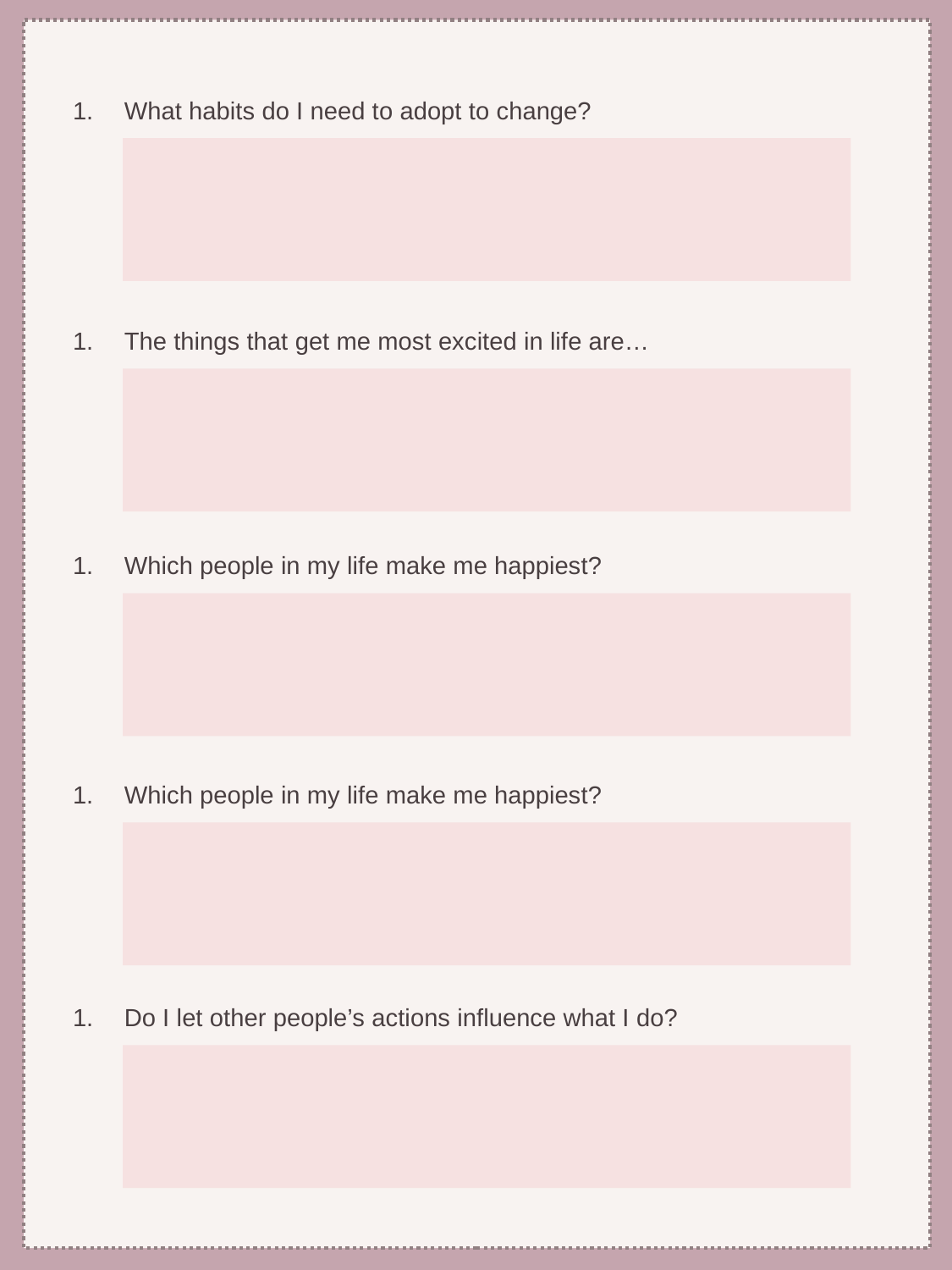

1.
What habits do I need to adopt to change?

1.
The things that get me most excited in life are…

1.
Which people in my life make me happiest?

1.
Which people in my life make me happiest?

1.
Do I let other people’s actions influence what I do?